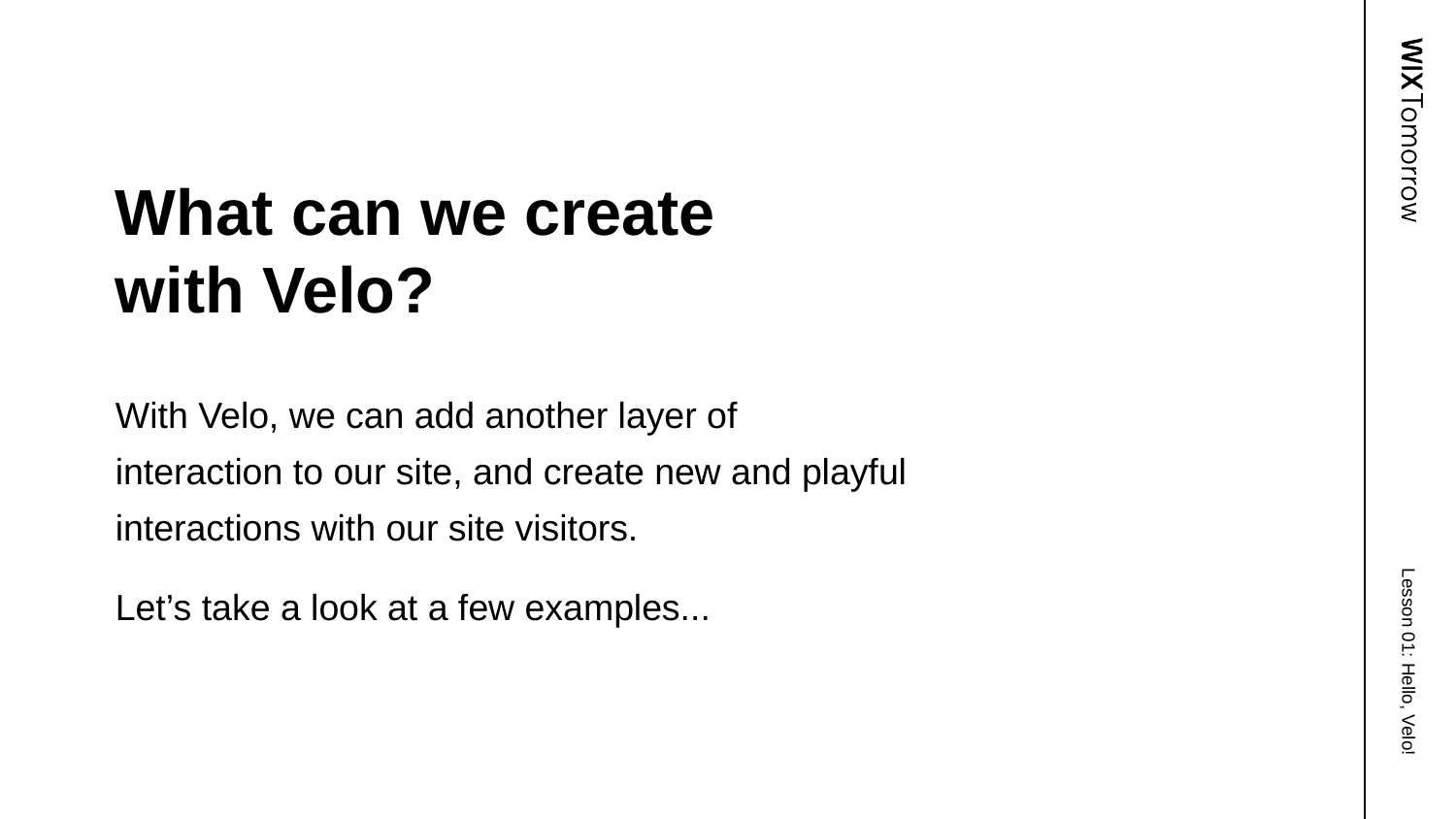

# What can we create with Velo?
With Velo, we can add another layer of interaction to our site, and create new and playful interactions with our site visitors.
Let’s take a look at a few examples...